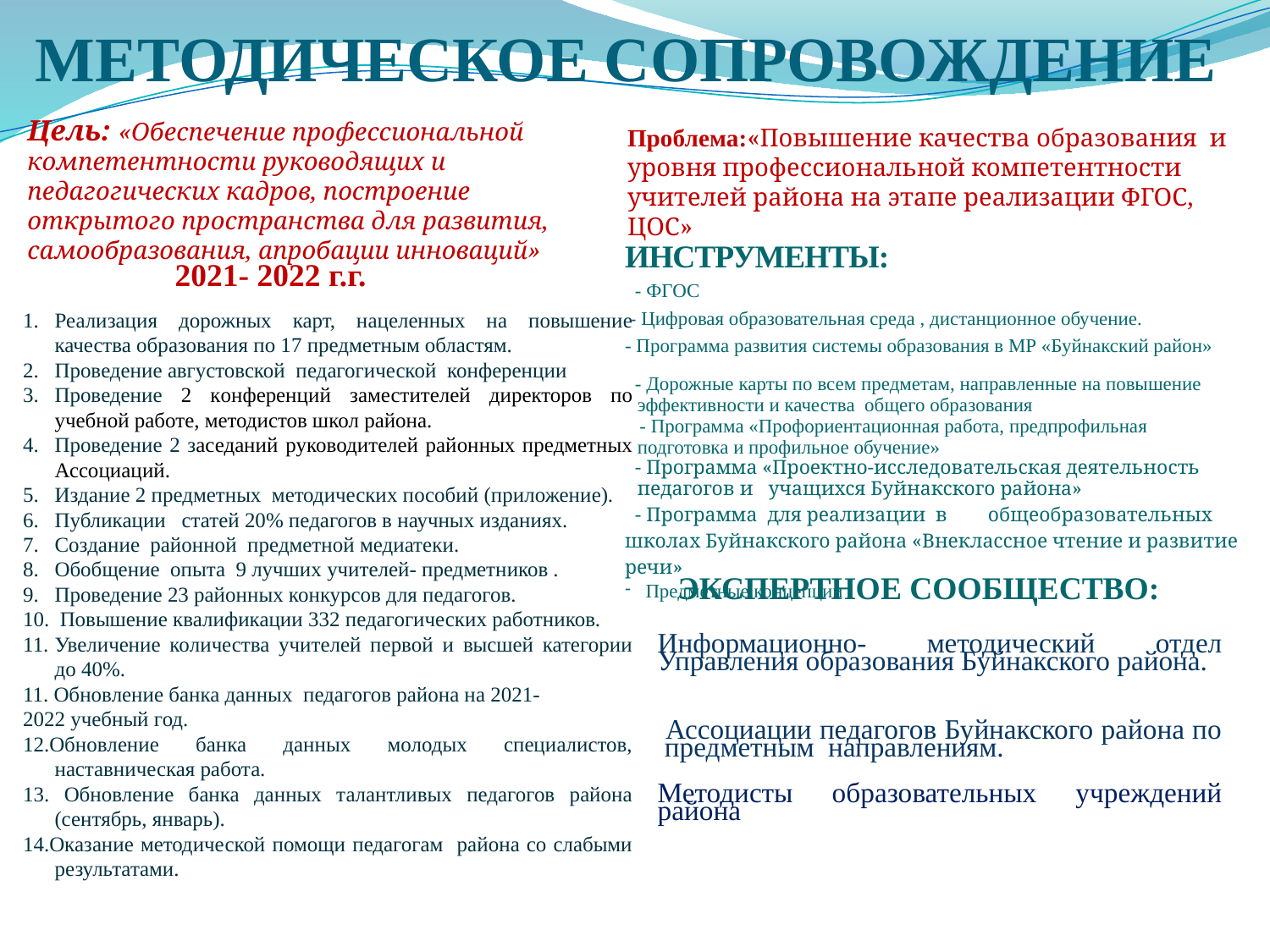

# МЕТОДИЧЕСКОЕ СОПРОВОЖДЕНИЕ

Цель: «Обеспечение профессиональной компетентности руководящих и педагогических кадров, построение открытого пространства для развития, самообразования, апробации инноваций»
Проблема:«Повышение качества образования  и  уровня профессиональной компетентности  учителей района на этапе реализации ФГОС, ЦОС»
| ИНСТРУМЕНТЫ: - ФГОС - Цифровая образовательная среда , дистанционное обучение. - Программа развития системы образования в МР «Буйнакский район» - Дорожные карты по всем предметам, направленные на повышение эффективности и качества общего образования - Программа «Профориентационная работа, предпрофильная подготовка и профильное обучение» - Программа «Проектно-исследовательская деятельность педагогов и учащихся Буйнакского района» - Программа для реализации в общеобразовательных школах Буйнакского района «Внеклассное чтение и развитие речи» Предметные концепции |
| --- |
| 2021- 2022 г.г. |
| --- |
| Реализация дорожных карт, нацеленных на повышение качества образования по 17 предметным областям. Проведение августовской педагогической конференции Проведение 2 конференций заместителей директоров по учебной работе, методистов школ района. Проведение 2 заседаний руководителей районных предметных Ассоциаций. Издание 2 предметных методических пособий (приложение). Публикации статей 20% педагогов в научных изданиях. Создание районной предметной медиатеки. Обобщение опыта 9 лучших учителей- предметников . Проведение 23 районных конкурсов для педагогов. Повышение квалификации 332 педагогических работников. Увеличение количества учителей первой и высшей категории до 40%. 11. Обновление банка данных педагогов района на 2021- 2022 учебный год. 12.Обновление банка данных молодых специалистов, наставническая работа. 13. Обновление банка данных талантливых педагогов района (сентябрь, январь). 14.Оказание методической помощи педагогам района со слабыми результатами. |
| --- |
ЭКСПЕРТНОЕ СООБЩЕСТВО:
Информационно- методический отдел Управления образования Буйнакского района.

 Ассоциации педагогов Буйнакского района по  предметным  направлениям.

Методисты образовательных учреждений района